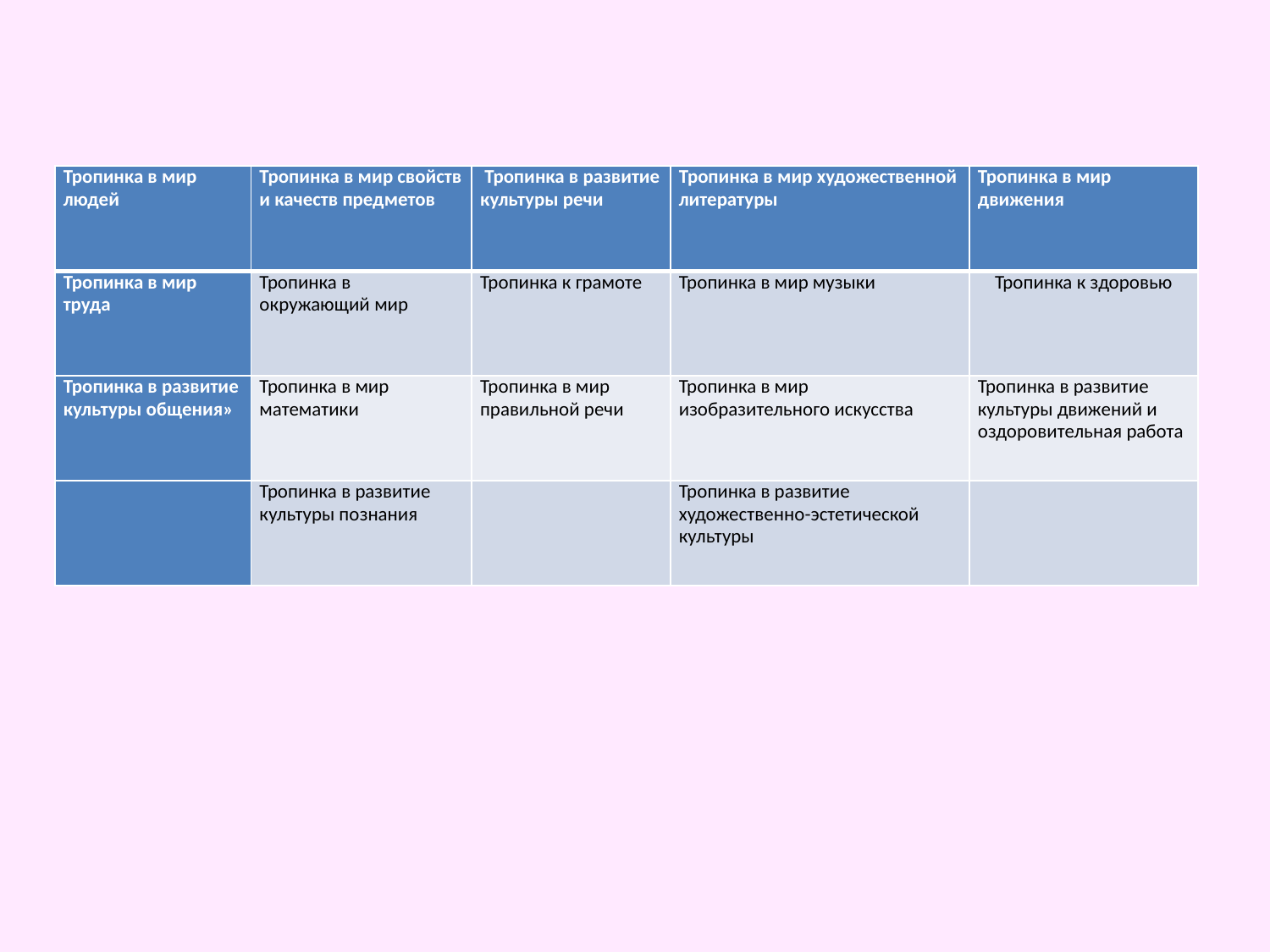

| Тропинка в мир людей | Тропинка в мир свойств и качеств предметов | Тропинка в развитие культуры речи | Тропинка в мир художественной литературы | Тропинка в мир движения |
| --- | --- | --- | --- | --- |
| Тропинка в мир труда | Тропинка в окружающий мир | Тропинка к грамоте | Тропинка в мир музыки | Тропинка к здоровью |
| Тропинка в развитие культуры общения» | Тропинка в мир математики | Тропинка в мир правильной речи | Тропинка в мир изобразительного искусства | Тропинка в развитие культуры движений и оздоровительная работа |
|  | Тропинка в развитие культуры познания |  | Тропинка в развитие художественно-эстетической культуры |  |